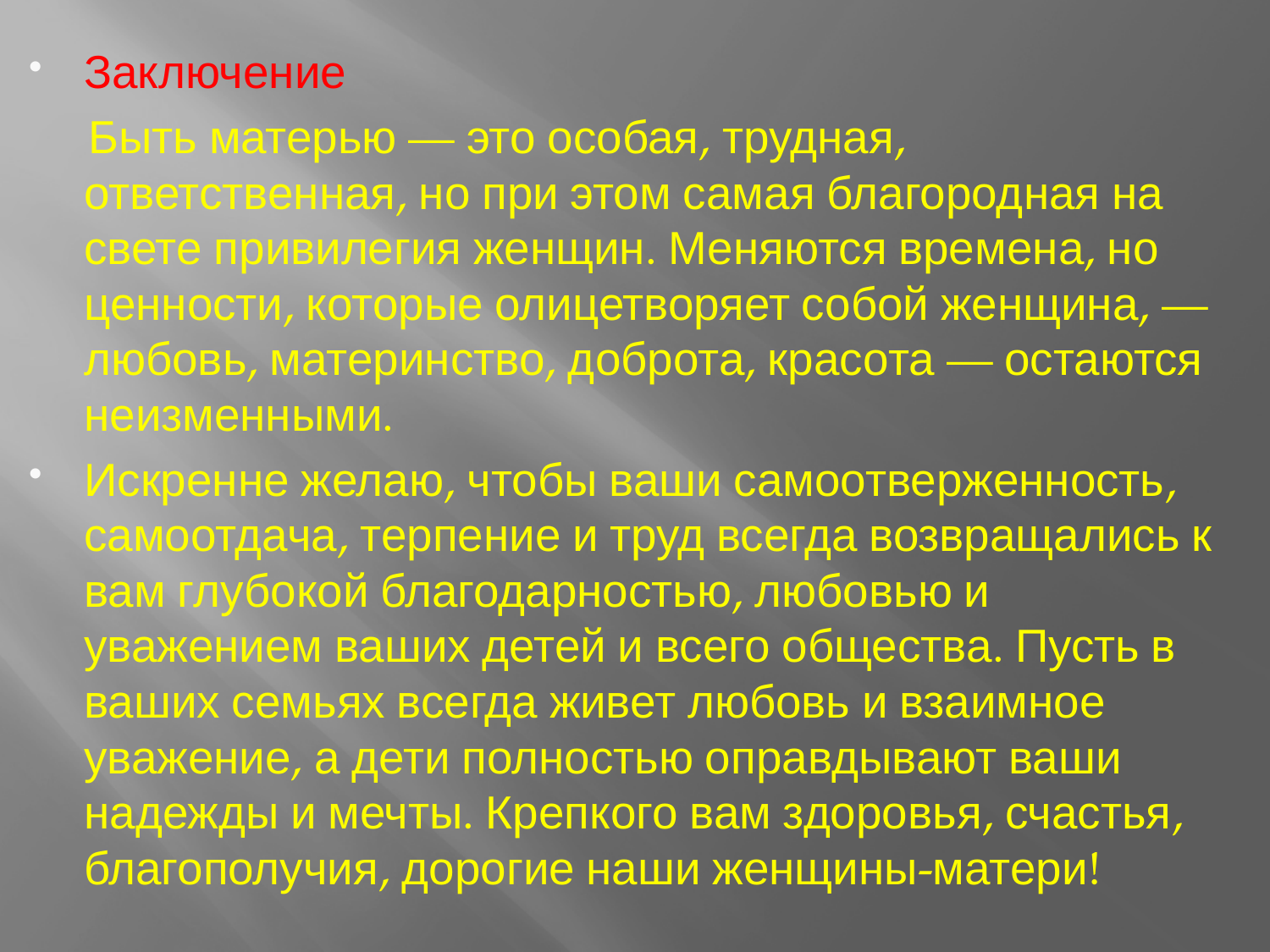

Заключение
     Быть матерью — это особая, трудная, ответственная, но при этом самая благородная на свете привилегия женщин. Меняются времена, но ценности, которые олицетворяет собой женщина, — любовь, материнство, доброта, красота — остаются неизменными.
Искренне желаю, чтобы ваши самоотверженность, самоотдача, терпение и труд всегда возвращались к вам глубокой благодарностью, любовью и уважением ваших детей и всего общества. Пусть в ваших семьях всегда живет любовь и взаимное уважение, а дети полностью оправдывают ваши надежды и мечты. Крепкого вам здоровья, счастья, благополучия, дорогие наши женщины-матери!